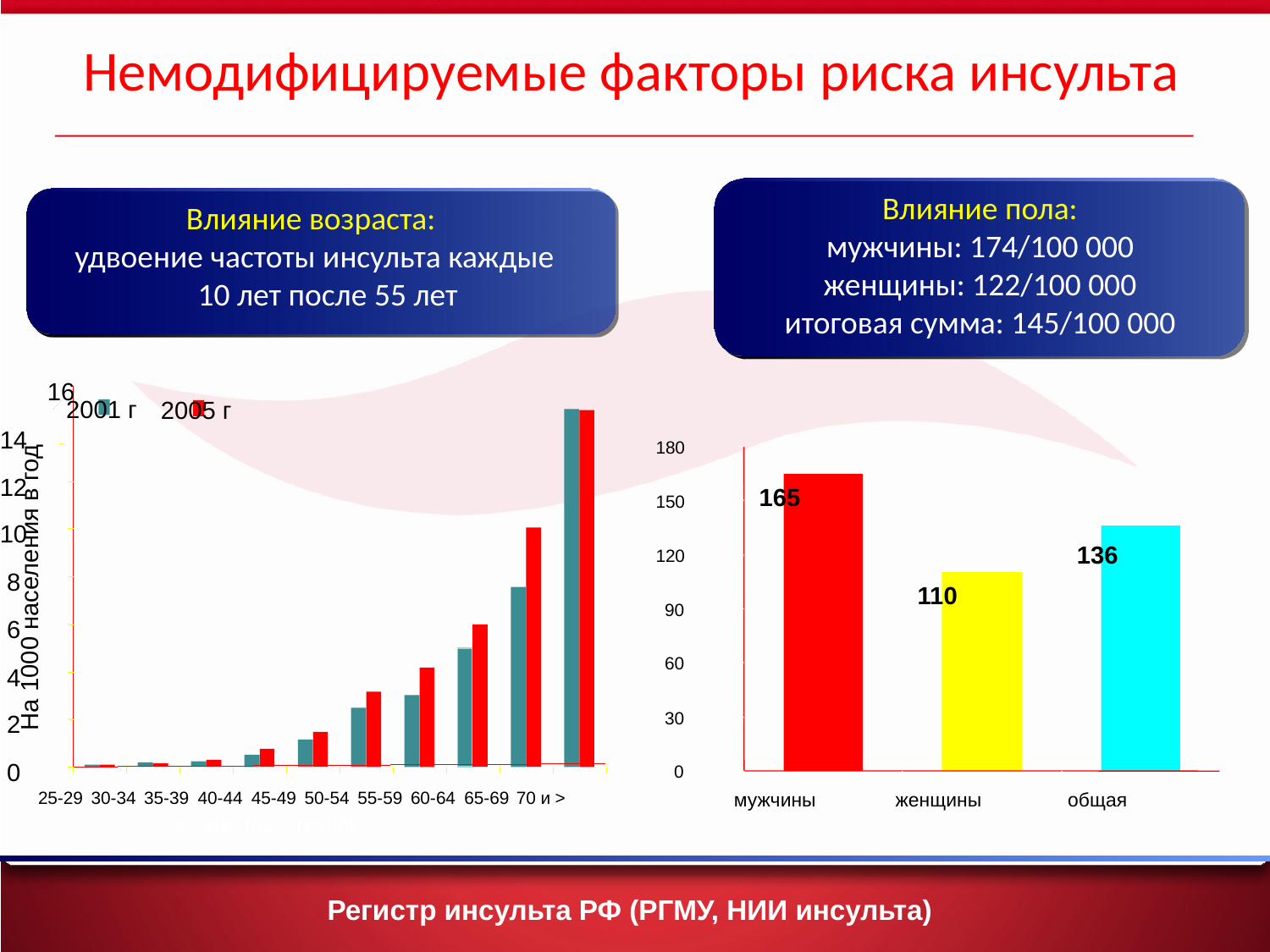

Немодифицируемые факторы риска инсульта

Влияние пола:
мужчины: 174/100 000
женщины: 122/100 000
итоговая сумма: 145/100 000

Влияние возраста:
удвоение частоты инсульта каждые 10 лет после 55 лет
16

2001 г
2005 г

14

12

10
На 1000 населения в год

8

6

4

2

0

180

165
150

136
120

110
90

60

30

0

25-29
30-34
35-39
40-44
45-49
50-54
55-59
60-64
65-69
70 и >
мужчины
женщины
общая
возрастные группы

Регистр инсульта РФ (РГМУ, НИИ инсульта)